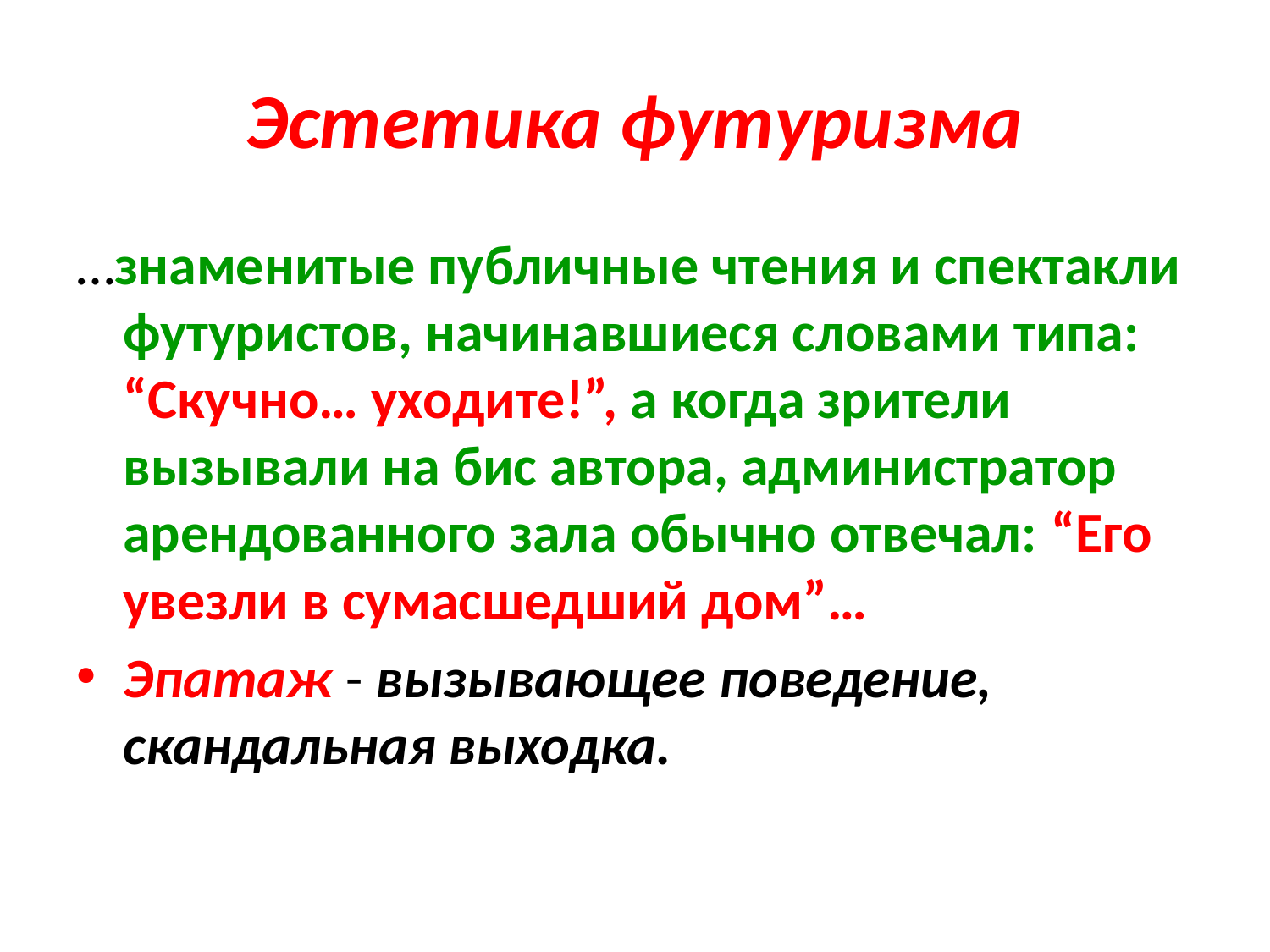

# Эстетика футуризма
…знаменитые публичные чтения и спектакли футуристов, начинавшиеся словами типа: “Скучно… уходите!”, а когда зрители вызывали на бис автора, администратор арендованного зала обычно отвечал: “Его увезли в сумасшедший дом”…
Эпатаж - вызывающее поведение, скандальная выходка.